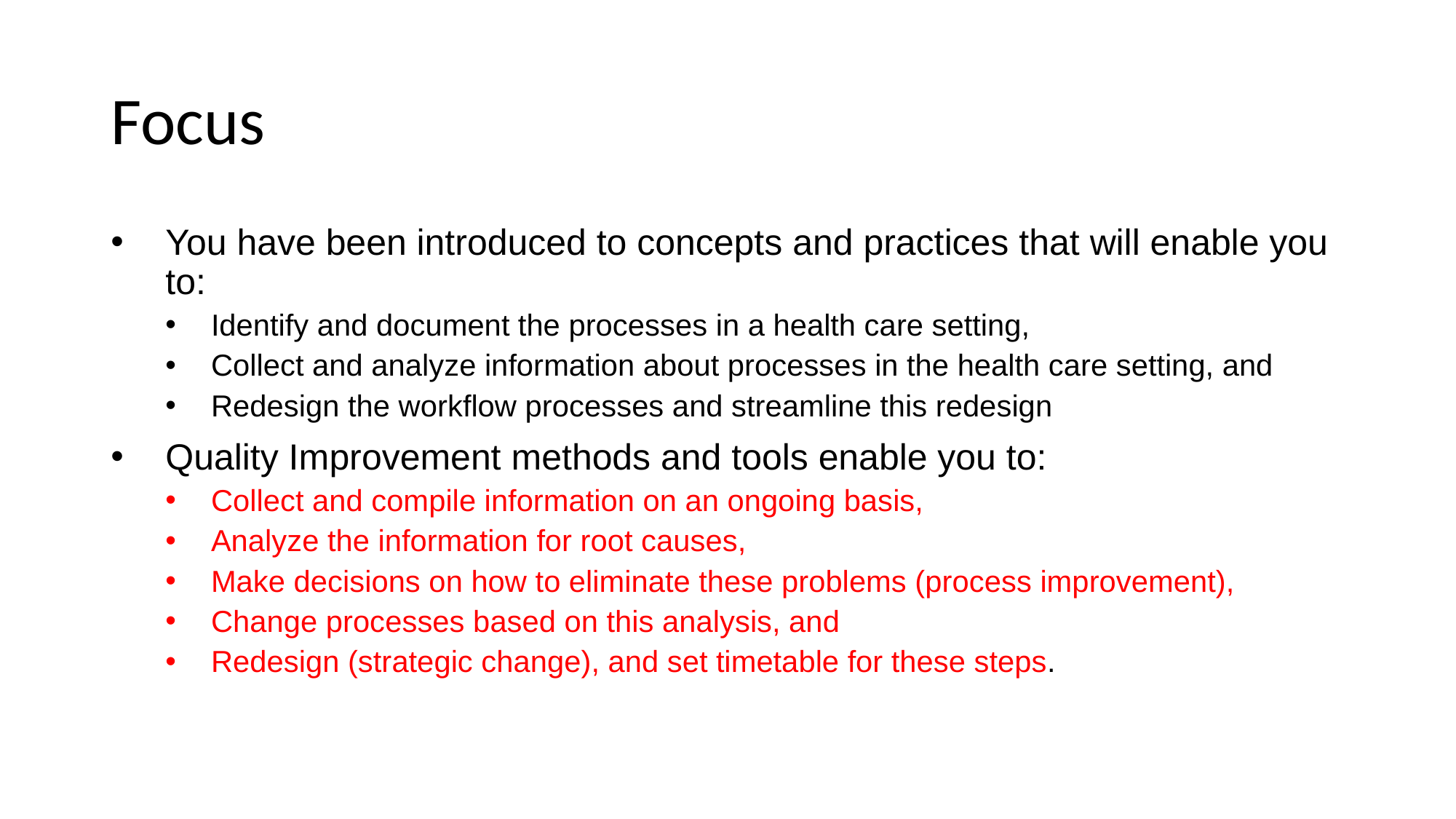

Focus
You have been introduced to concepts and practices that will enable you to:
Identify and document the processes in a health care setting,
Collect and analyze information about processes in the health care setting, and
Redesign the workflow processes and streamline this redesign
Quality Improvement methods and tools enable you to:
Collect and compile information on an ongoing basis,
Analyze the information for root causes,
Make decisions on how to eliminate these problems (process improvement),
Change processes based on this analysis, and
Redesign (strategic change), and set timetable for these steps.